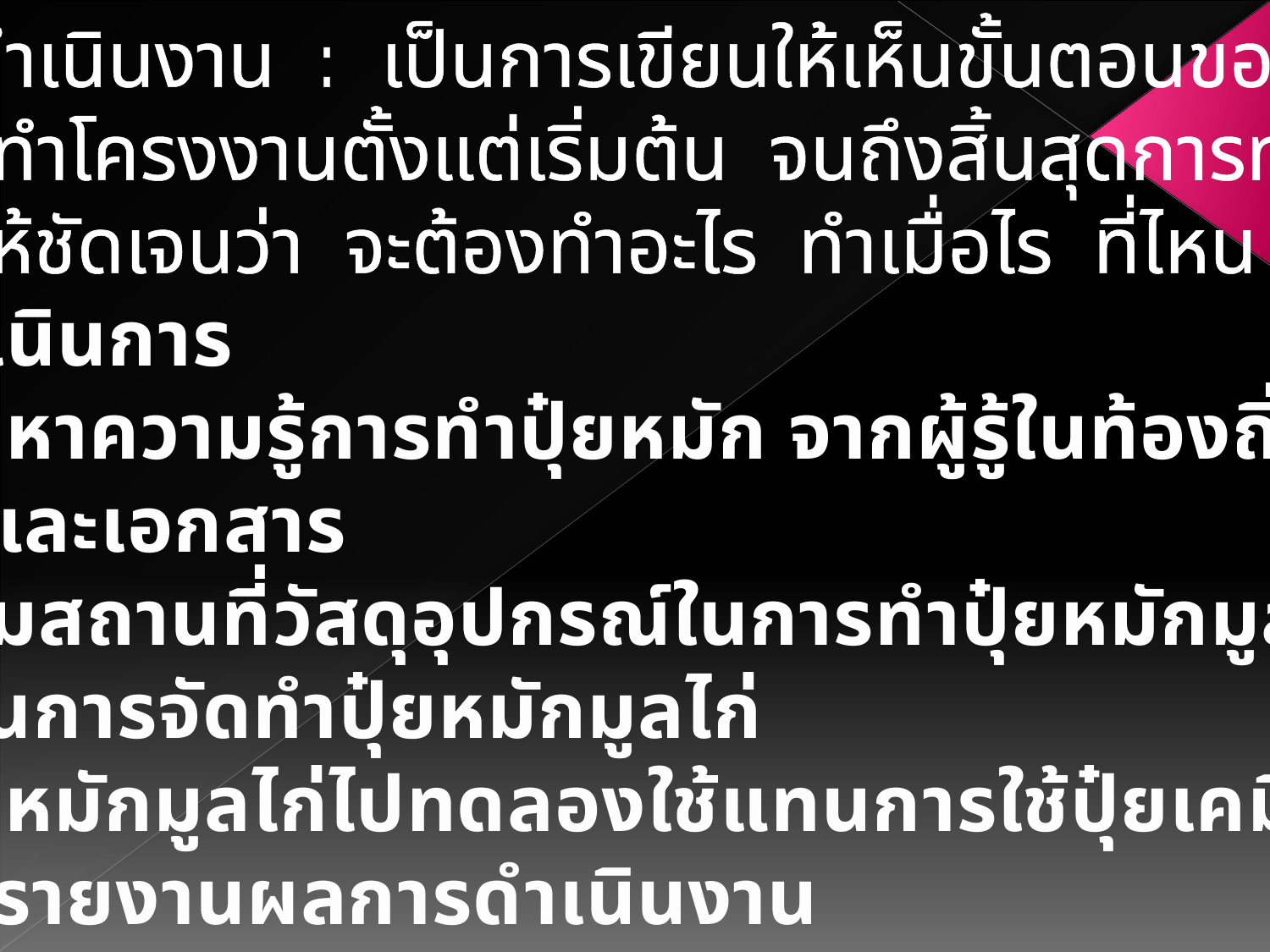

7. วิธีการดำเนินงาน  :  เป็นการเขียนให้เห็นขั้นตอนของการ
ปฏิบัติการทำโครงงานตั้งแต่เริ่มต้น  จนถึงสิ้นสุดการทำงาน
ควรเขียนให้ชัดเจนว่า  จะต้องทำอะไร  ทำเมื่อไร  ที่ไหน  เช่น
วิธีการดำเนินการ
  1. ศึกษาหาความรู้การทำปุ๋ยหมัก จากผู้รู้ในท้องถิ่น หน่วยงาน
ราชการ  และเอกสาร
  2. เตรียมสถานที่วัสดุอุปกรณ์ในการทำปุ๋ยหมักมูลไก่
  3. ดำเนินการจัดทำปุ๋ยหมักมูลไก่
  4. นำปุ๋ยหมักมูลไก่ไปทดลองใช้แทนการใช้ปุ๋ยเคมี
  5. เขียนรายงานผลการดำเนินงาน